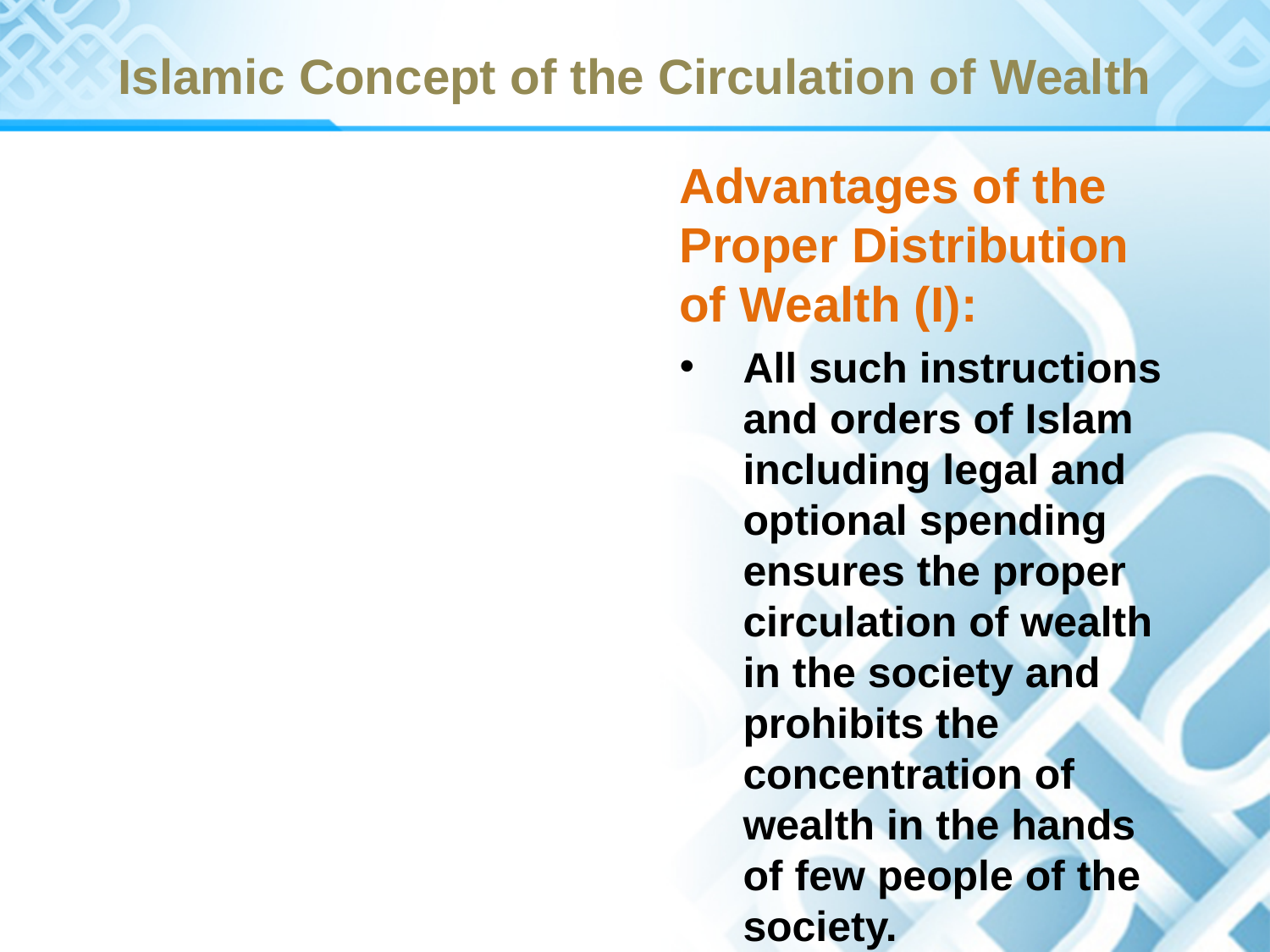

# Islamic Concept of the Circulation of Wealth
Advantages of the Proper Distribution of Wealth (I):
All such instructions and orders of Islam including legal and optional spending ensures the proper circulation of wealth in the society and prohibits the concentration of wealth in the hands of few people of the society.